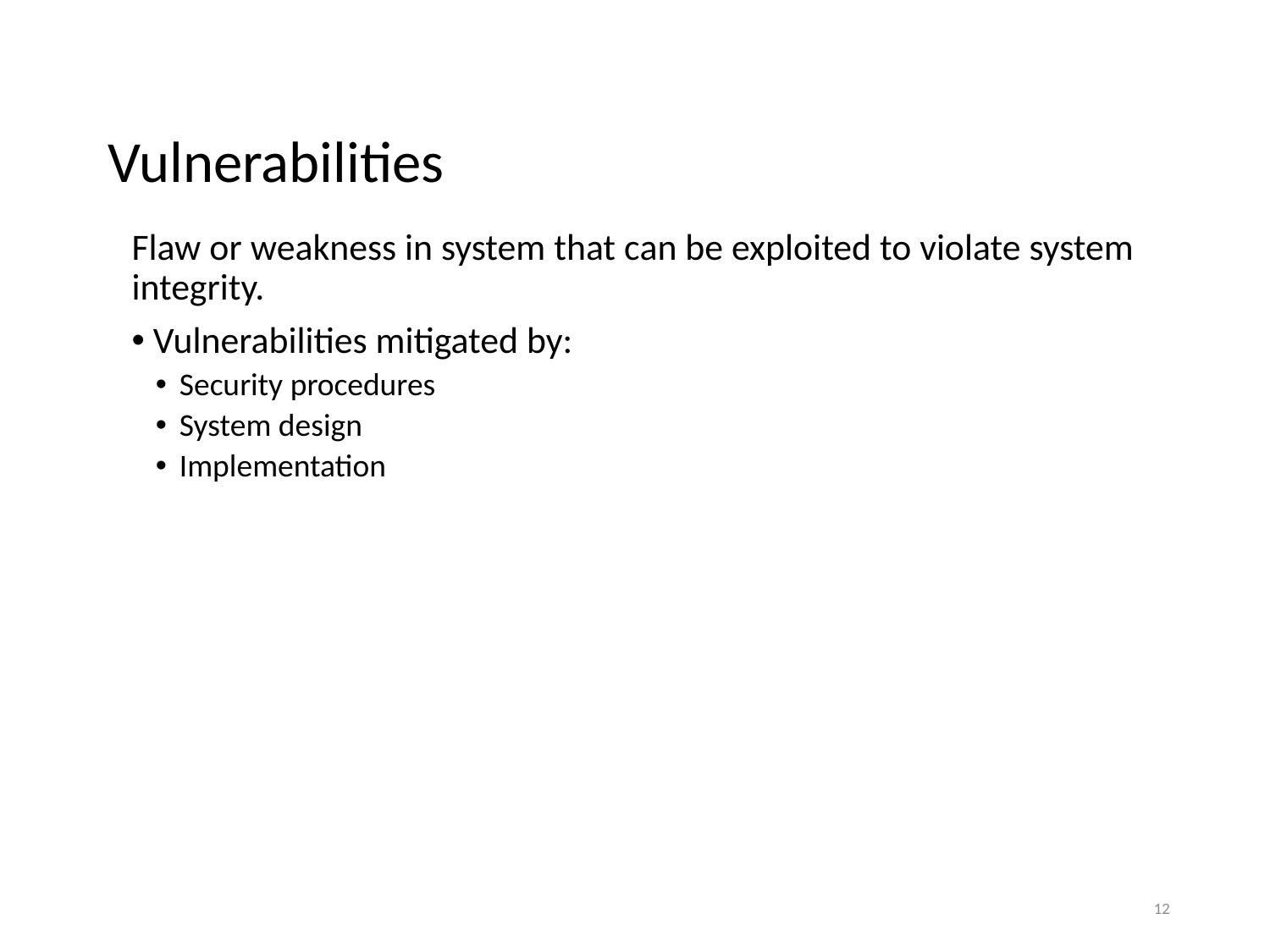

# Vulnerabilities
Flaw or weakness in system that can be exploited to violate system integrity.
 Vulnerabilities mitigated by:
Security procedures
System design
Implementation
12